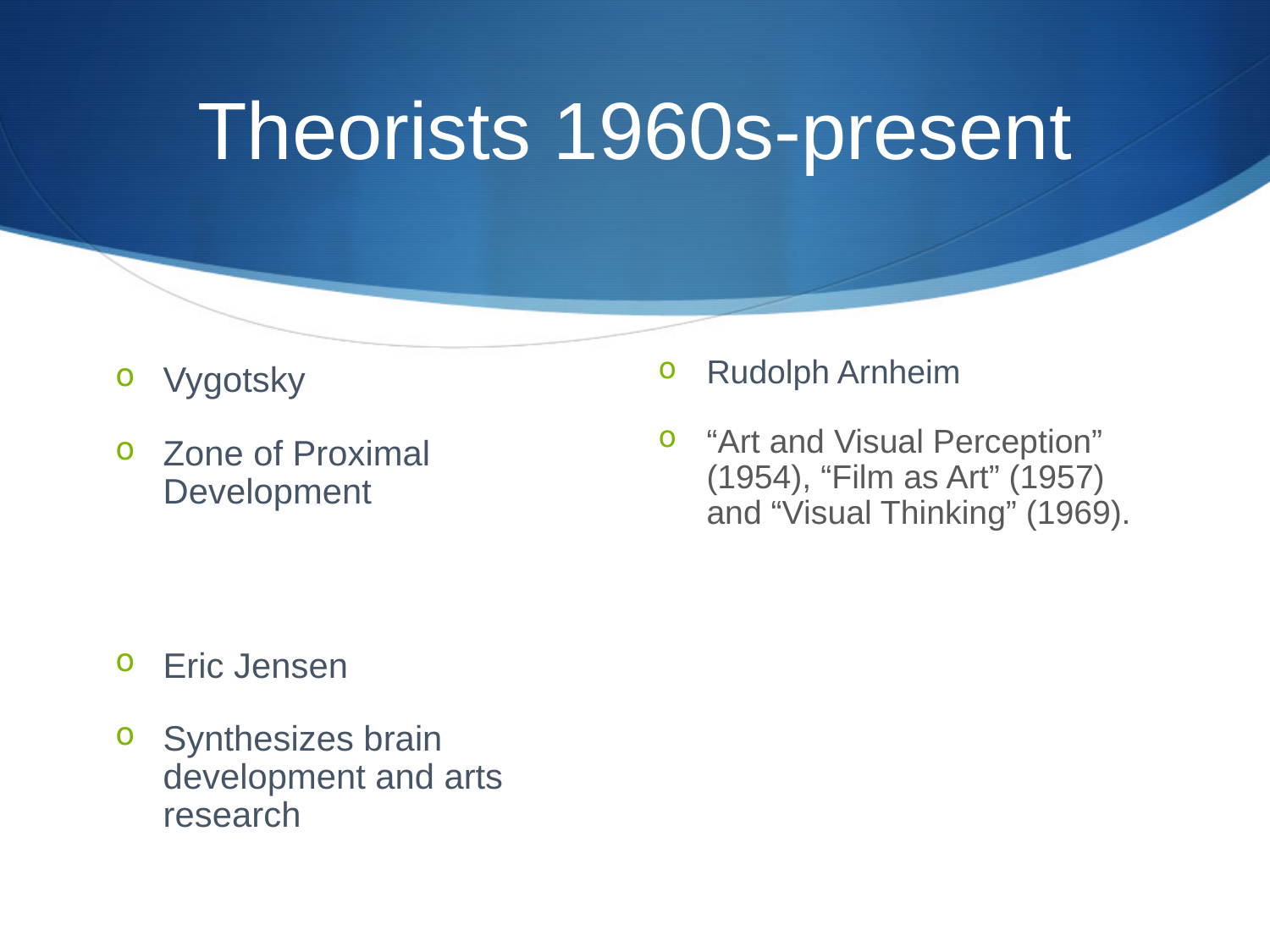

# Theorists 1960s-present
Rudolph Arnheim
“Art and Visual Perception” (1954), “Film as Art” (1957) and “Visual Thinking” (1969).
Vygotsky
Zone of Proximal Development
Eric Jensen
Synthesizes brain development and arts research